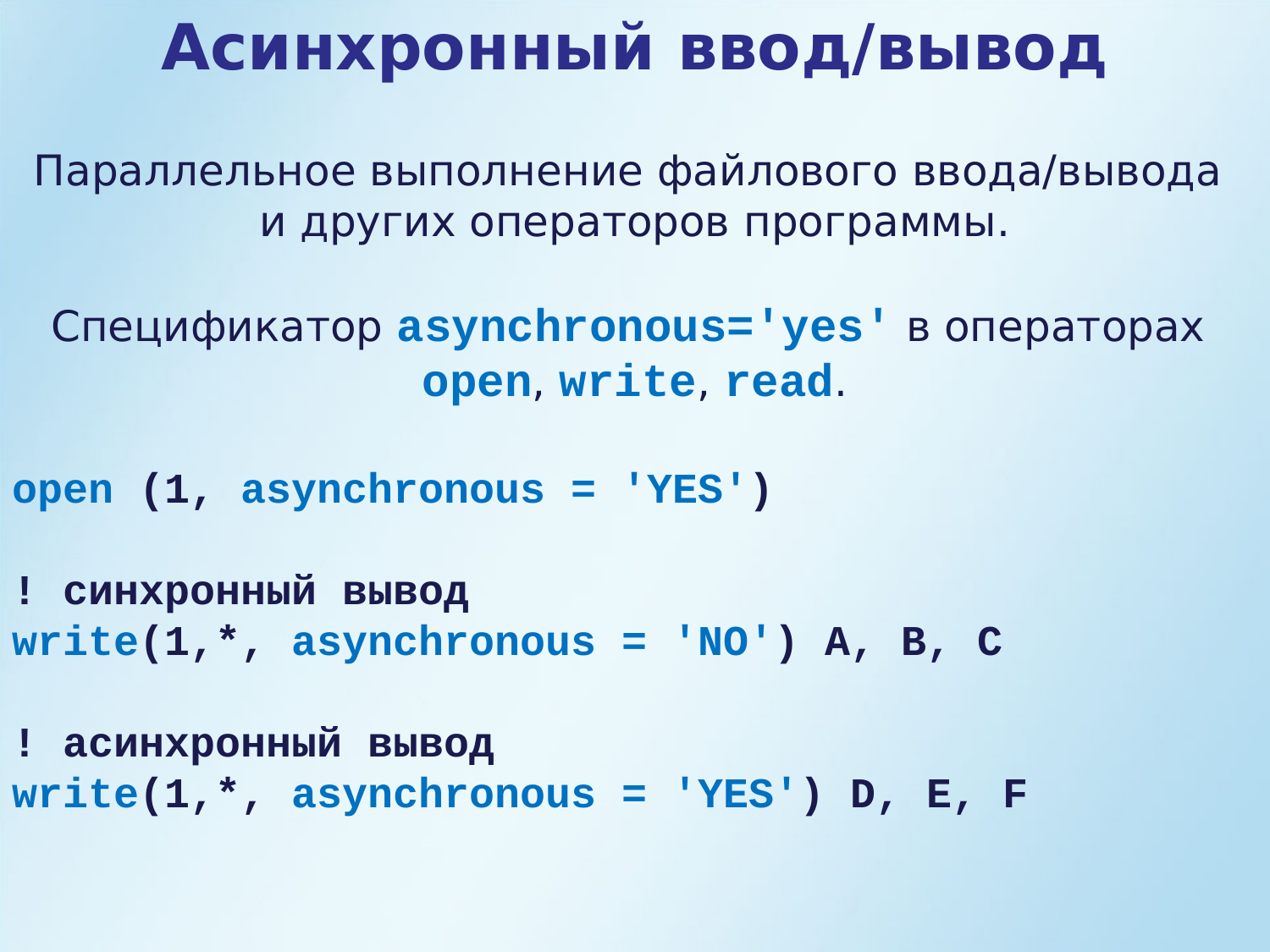

Асинхронный ввод/вывод
Параллельное выполнение файлового ввода/вывода
и других операторов программы.

Спецификатор asynchronous='yes' в операторах
open, write, read.
open (1, asynchronous = 'YES')

! синхронный вывод
write(1,*, asynchronous = 'NO') A, B, C

! асинхронный вывод
write(1,*, asynchronous = 'YES') D, E, F